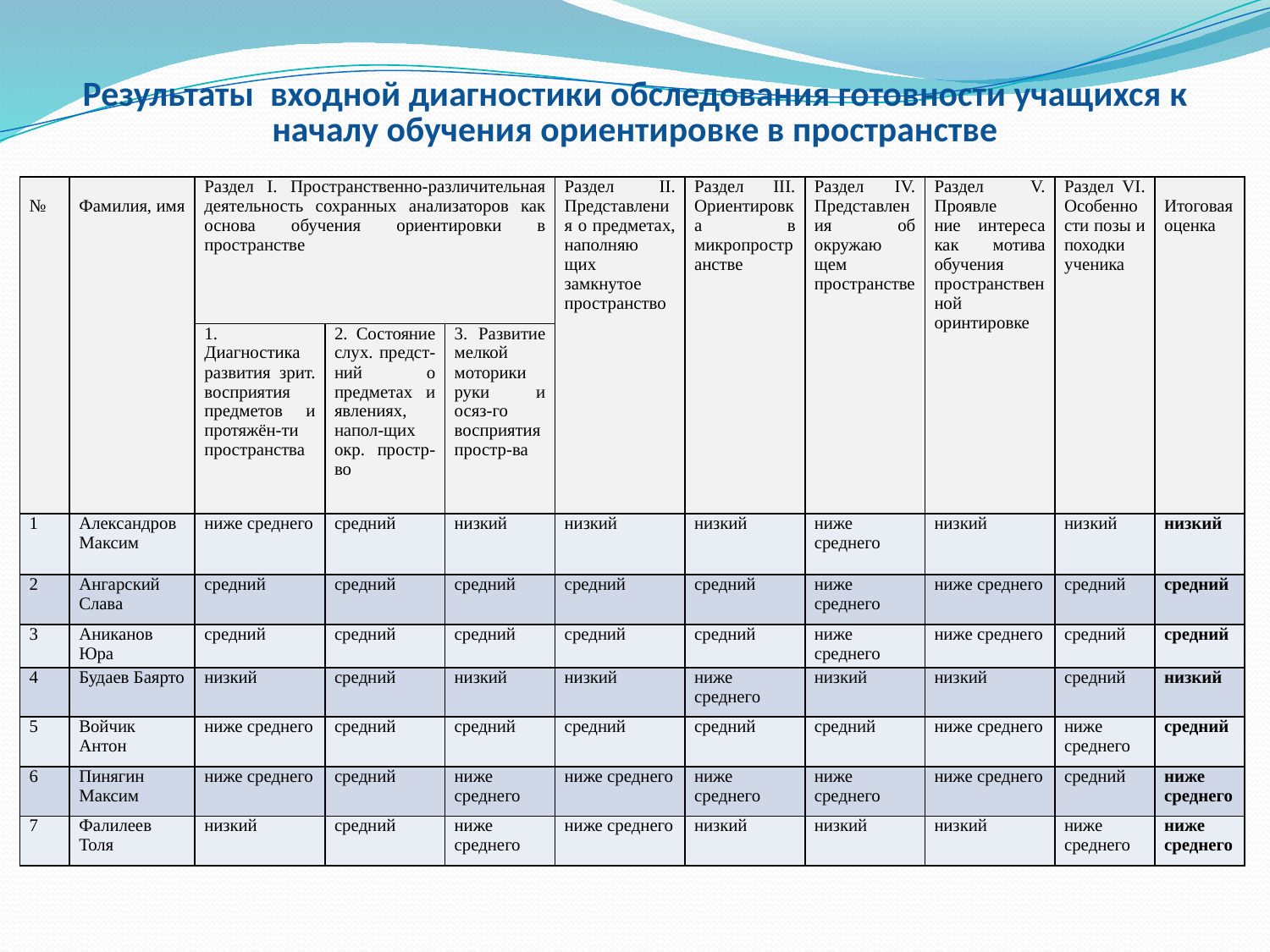

# Результаты  входной диагностики обследования готовности учащихся к началу обучения ориентировке в пространстве
| № | Фамилия, имя | Раздел I. Пространственно-различительная деятельность сохранных анализаторов как основа обучения ориентировки в пространстве |  |  | Раздел II. Представления о предметах, наполняю щих замкнутое пространство | Раздел III. Ориентировка в микропространстве | Раздел IV. Представления об окружаю щем пространстве | Раздел V. Проявле ние интереса как мотива обучения пространственной оринтировке | Раздел VI. Особенности позы и походки ученика | Итоговая оценка |
| --- | --- | --- | --- | --- | --- | --- | --- | --- | --- | --- |
|  |  | 1. Диагностика развития зрит. восприятия предметов и протяжён-ти пространства | 2. Состояние слух. предст-ний о предметах и явлениях, напол-щих окр. простр-во | 3. Развитие мелкой моторики руки и осяз-го восприятия простр-ва |  |  |  |  |  |  |
| 1 | Александров Максим | ниже среднего | средний | низкий | низкий | низкий | ниже среднего | низкий | низкий | низкий |
| 2 | Ангарский Слава | средний | средний | средний | средний | средний | ниже среднего | ниже среднего | средний | средний |
| 3 | Аниканов Юра | средний | средний | средний | средний | средний | ниже среднего | ниже среднего | средний | средний |
| 4 | Будаев Баярто | низкий | средний | низкий | низкий | ниже среднего | низкий | низкий | средний | низкий |
| 5 | Войчик Антон | ниже среднего | средний | средний | средний | средний | средний | ниже среднего | ниже среднего | средний |
| 6 | Пинягин Максим | ниже среднего | средний | ниже среднего | ниже среднего | ниже среднего | ниже среднего | ниже среднего | средний | ниже среднего |
| 7 | Фалилеев Толя | низкий | средний | ниже среднего | ниже среднего | низкий | низкий | низкий | ниже среднего | ниже среднего |